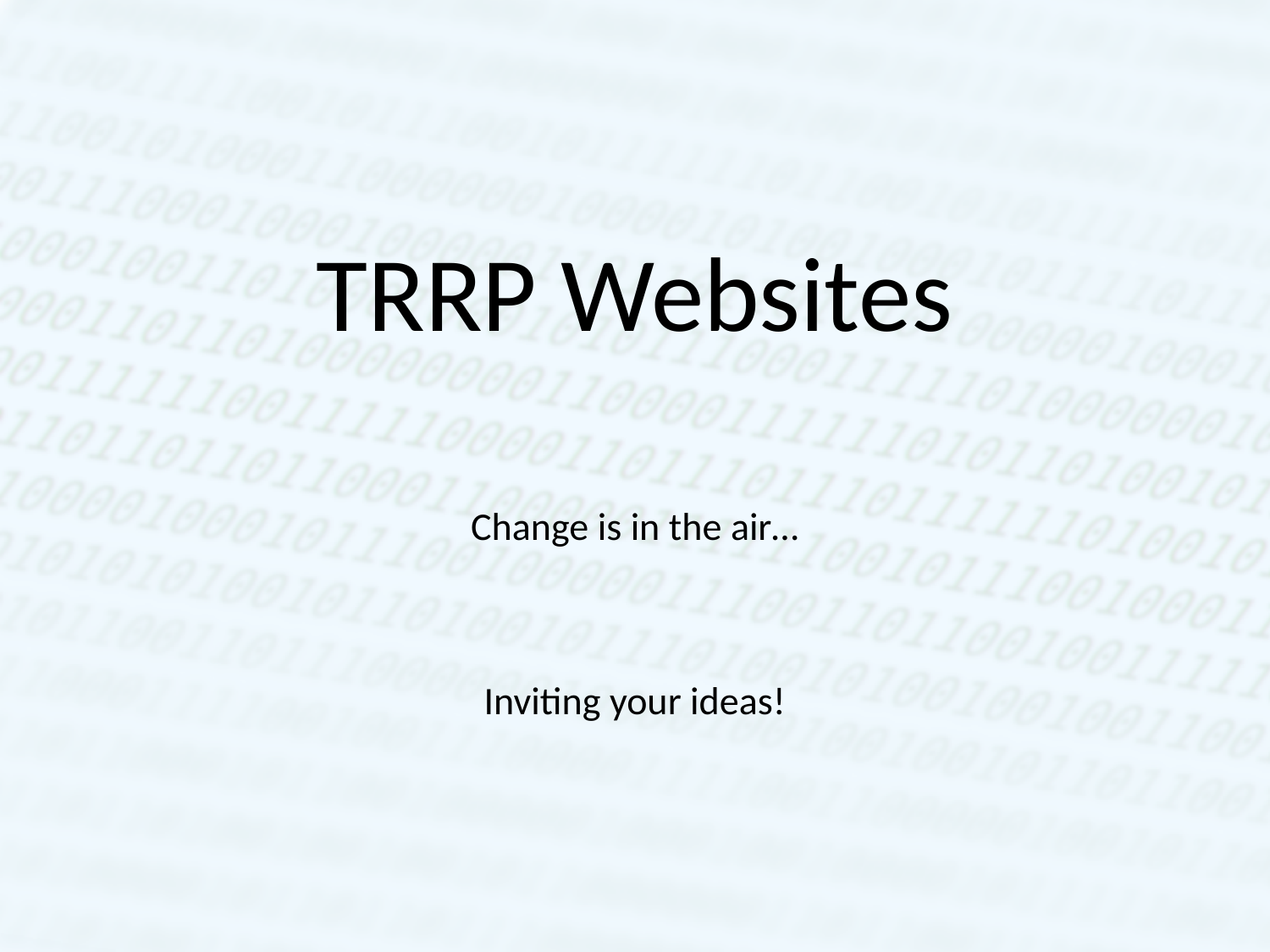

# TRRP Websites
Change is in the air…

Inviting your ideas!